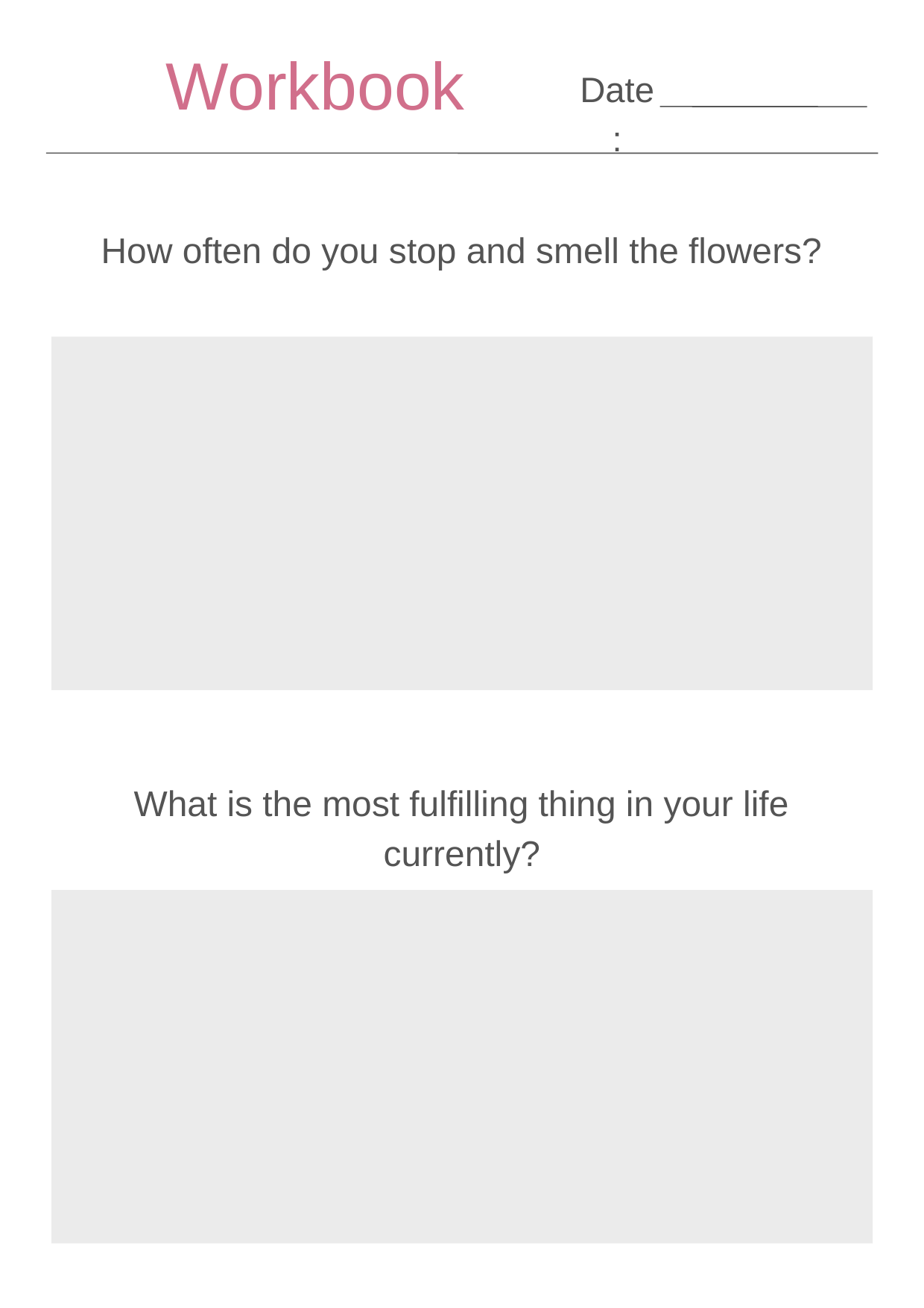

Workbook
Date:

How often do you stop and smell the flowers?

What is the most fulfilling thing in your life currently?